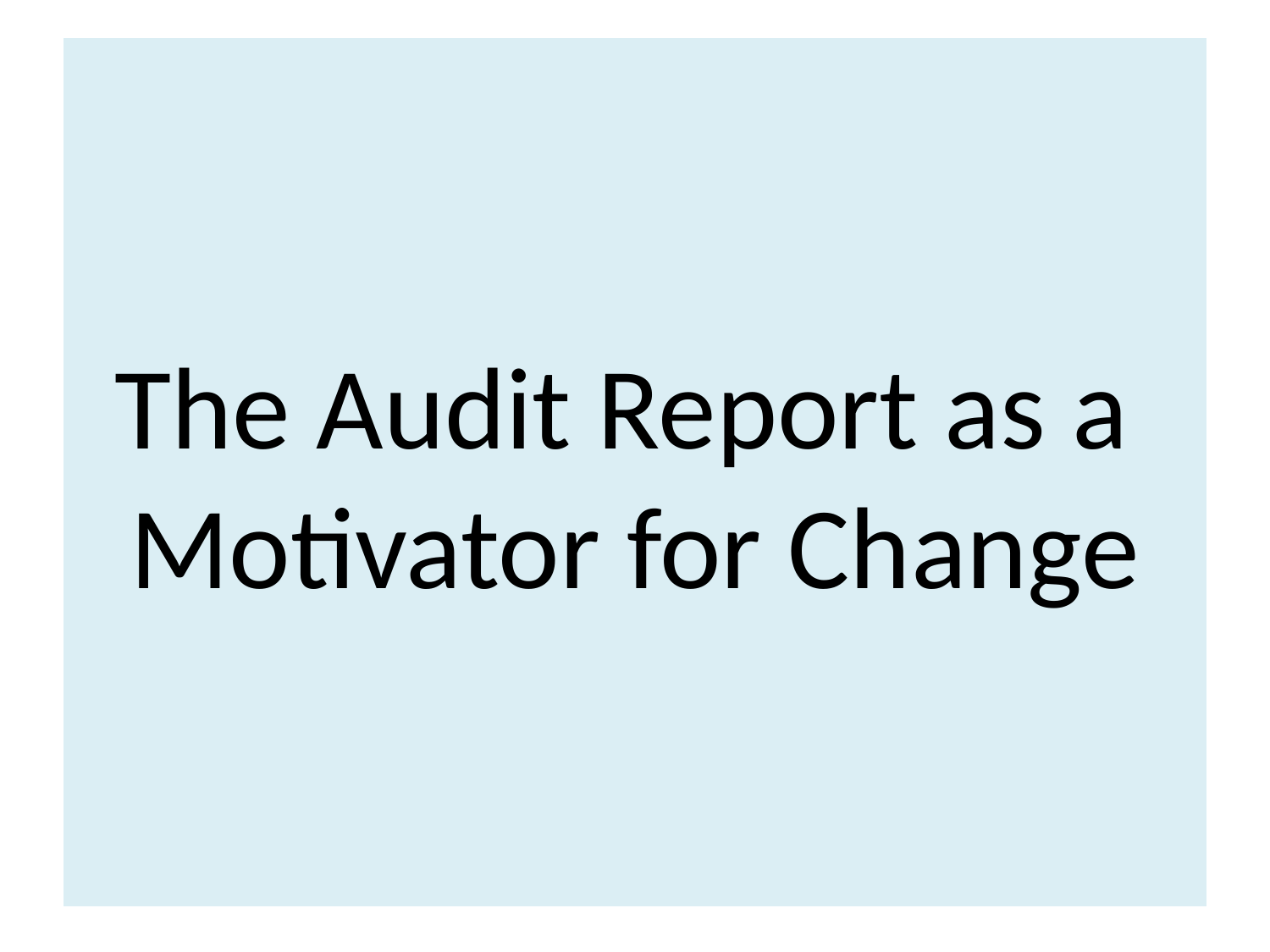

# The Audit Report as a Motivator for Change